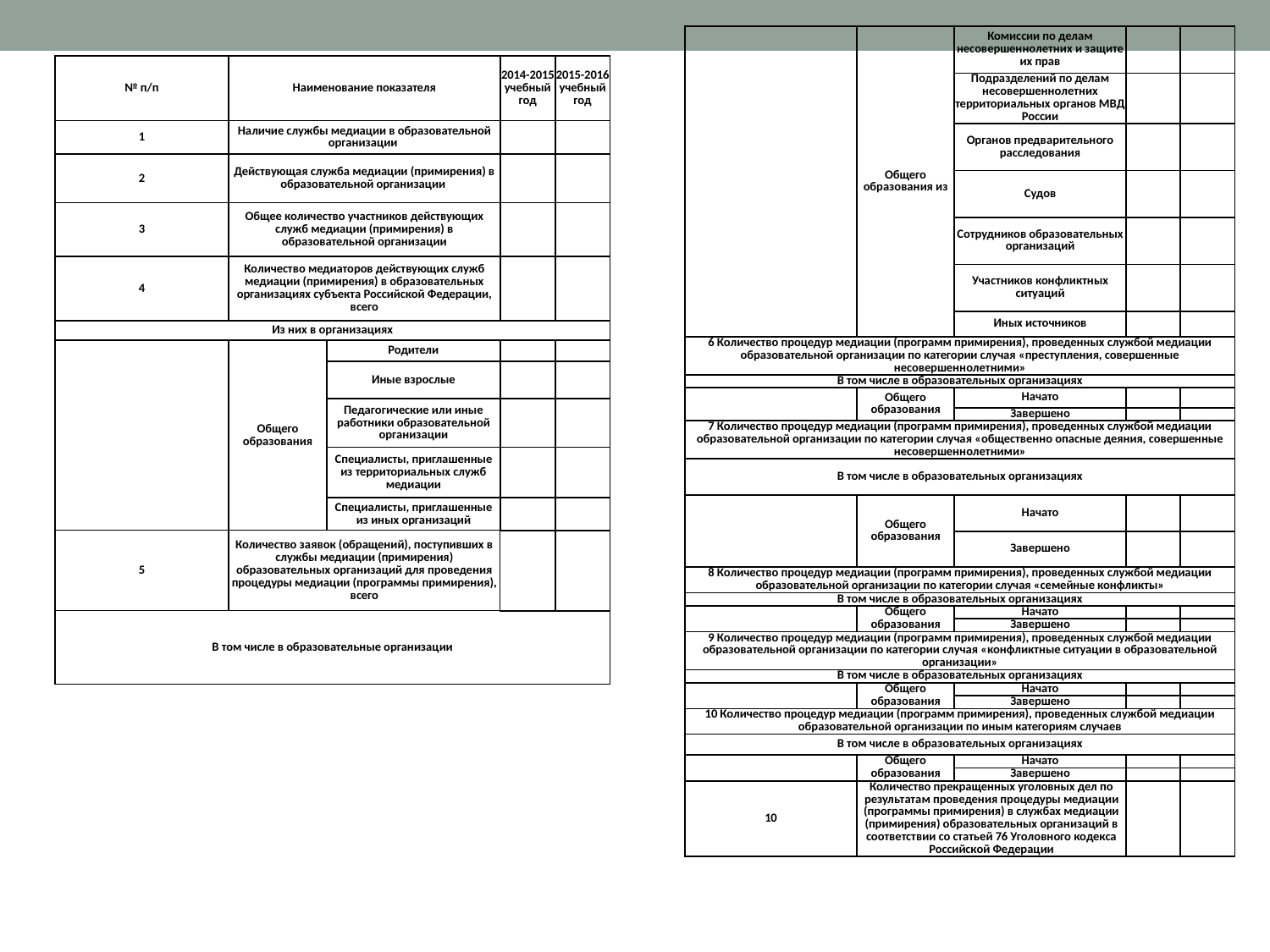

|  | Общего образования из | Комиссии по делам несовершеннолетних и защите их прав |  |  |
| --- | --- | --- | --- | --- |
|  |  | Подразделений по делам несовершеннолетних территориальных органов МВД России |  |  |
|  |  | Органов предварительного расследования |  |  |
|  |  | Судов |  |  |
|  |  | Сотрудников образовательных организаций |  |  |
|  |  | Участников конфликтных ситуаций |  |  |
|  |  | Иных источников |  |  |
| 6 Количество процедур медиации (программ примирения), проведенных службой медиации образовательной организации по категории случая «преступления, совершенные несовершеннолетними» |  |  |  |  |
| В том числе в образовательных организациях |  |  |  |  |
|  | Общего образования | Начато |  |  |
|  |  | Завершено |  |  |
| 7 Количество процедур медиации (программ примирения), проведенных службой медиации образовательной организации по категории случая «общественно опасные деяния, совершенные несовершеннолетними» |  |  |  |  |
| В том числе в образовательных организациях |  |  |  |  |
|  | Общего образования | Начато |  |  |
|  |  | Завершено |  |  |
| 8 Количество процедур медиации (программ примирения), проведенных службой медиации образовательной организации по категории случая «семейные конфликты» |  |  |  |  |
| В том числе в образовательных организациях |  |  |  |  |
|  | Общего образования | Начато |  |  |
|  |  | Завершено |  |  |
| 9 Количество процедур медиации (программ примирения), проведенных службой медиации образовательной организации по категории случая «конфликтные ситуации в образовательной организации» |  |  |  |  |
| В том числе в образовательных организациях |  |  |  |  |
|  | Общего образования | Начато |  |  |
|  |  | Завершено |  |  |
| 10 Количество процедур медиации (программ примирения), проведенных службой медиации образовательной организации по иным категориям случаев |  |  |  |  |
| В том числе в образовательных организациях |  |  |  |  |
|  | Общего образования | Начато |  |  |
|  |  | Завершено |  |  |
| 10 | Количество прекращенных уголовных дел по результатам проведения процедуры медиации (программы примирения) в службах медиации (примирения) образовательных организаций в соответствии со статьей 76 Уголовного кодекса Российской Федерации |  |  |  |
| № п/п | Наименование показателя |  | 2014-2015 учебный год | 2015-2016 учебный год |
| --- | --- | --- | --- | --- |
| 1 | Наличие службы медиации в образовательной организации |  |  |  |
| 2 | Действующая служба медиации (примирения) в образовательной организации |  |  |  |
| 3 | Общее количество участников действующих служб медиации (примирения) в образовательной организации |  |  |  |
| 4 | Количество медиаторов действующих служб медиации (примирения) в образовательных организациях субъекта Российской Федерации, всего |  |  |  |
| Из них в организациях |  |  |  |  |
|  | Общего образования | Родители |  |  |
|  |  | Иные взрослые |  |  |
|  |  | Педагогические или иные работники образовательной организации |  |  |
|  |  | Специалисты, приглашенные из территориальных служб медиации |  |  |
|  |  | Специалисты, приглашенные из иных организаций |  |  |
| 5 | Количество заявок (обращений), поступивших в службы медиации (примирения) образовательных организаций для проведения процедуры медиации (программы примирения), всего |  |  |  |
| В том числе в образовательные организации |  |  |  |  |